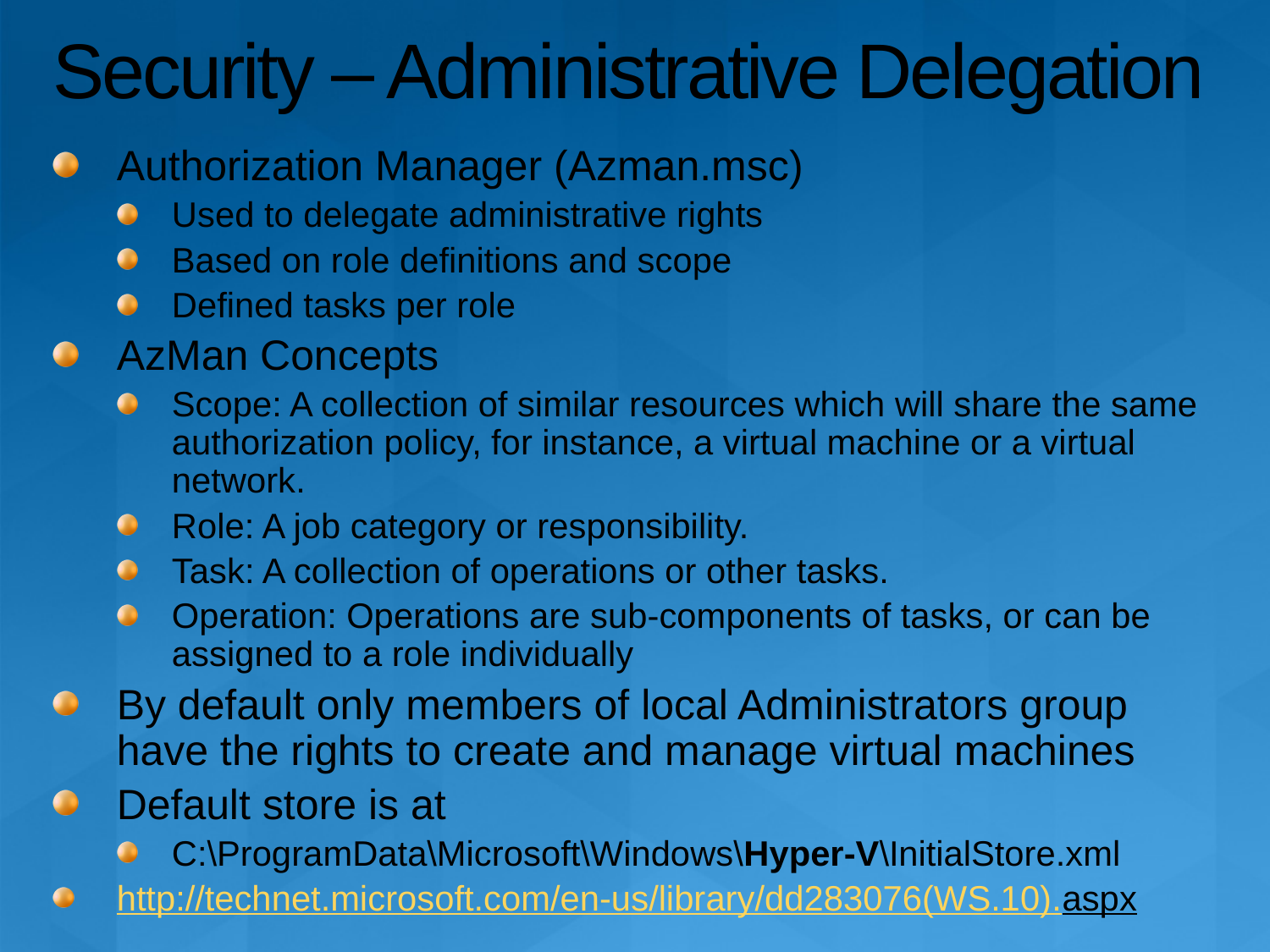

# Security – Administrative Delegation
Authorization Manager (Azman.msc)
Used to delegate administrative rights
Based on role definitions and scope
Defined tasks per role
AzMan Concepts
Scope: A collection of similar resources which will share the same authorization policy, for instance, a virtual machine or a virtual network.
Role: A job category or responsibility.
Task: A collection of operations or other tasks.
Operation: Operations are sub-components of tasks, or can be assigned to a role individually
By default only members of local Administrators group have the rights to create and manage virtual machines
Default store is at
C:\ProgramData\Microsoft\Windows\Hyper-V\InitialStore.xml
http://technet.microsoft.com/en-us/library/dd283076(WS.10).aspx